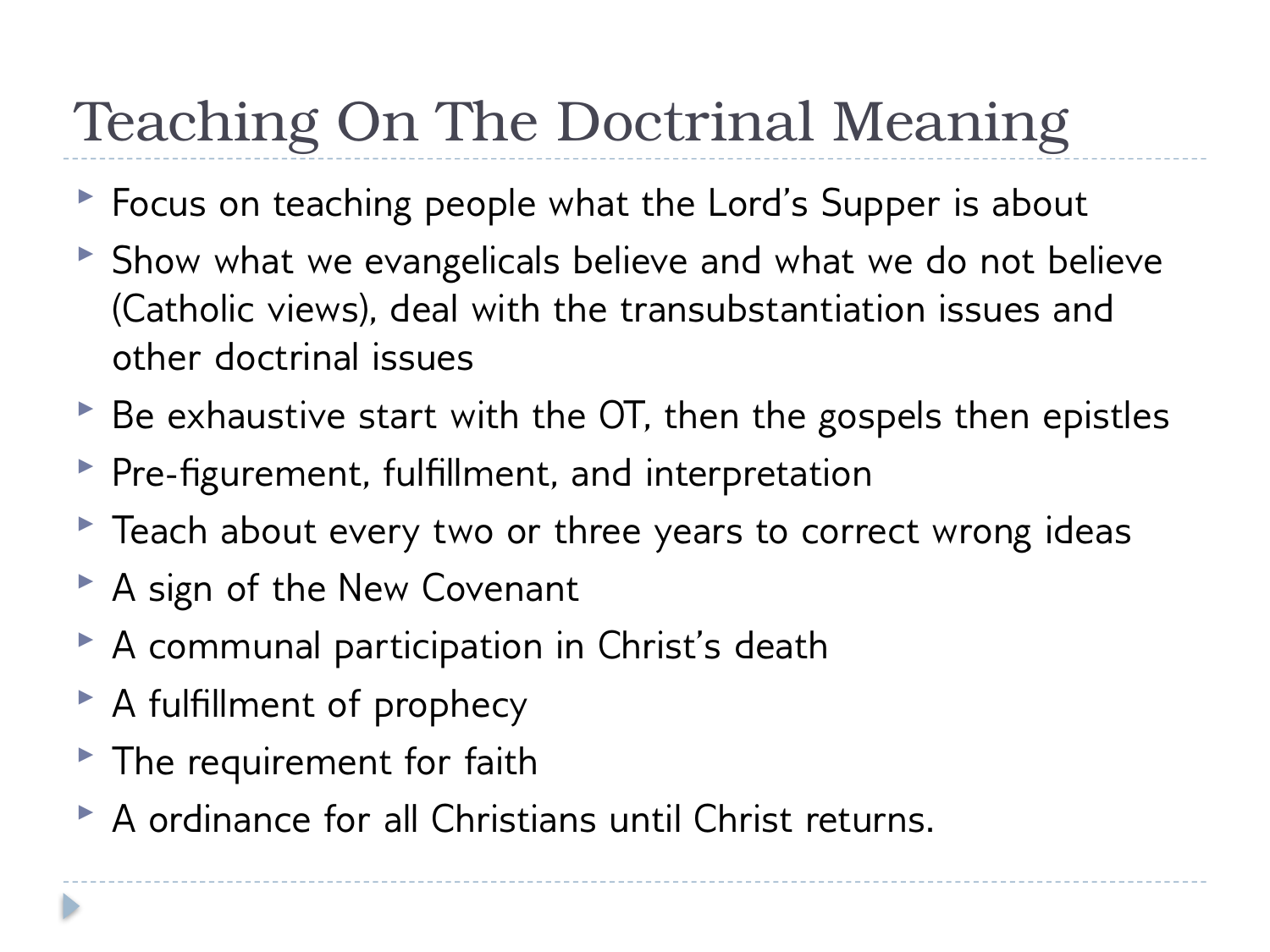

# Teaching On The Doctrinal Meaning
Focus on teaching people what the Lord’s Supper is about
Show what we evangelicals believe and what we do not believe (Catholic views), deal with the transubstantiation issues and other doctrinal issues
Be exhaustive start with the OT, then the gospels then epistles
Pre-figurement, fulfillment, and interpretation
Teach about every two or three years to correct wrong ideas
A sign of the New Covenant
A communal participation in Christ’s death
A fulfillment of prophecy
The requirement for faith
A ordinance for all Christians until Christ returns.